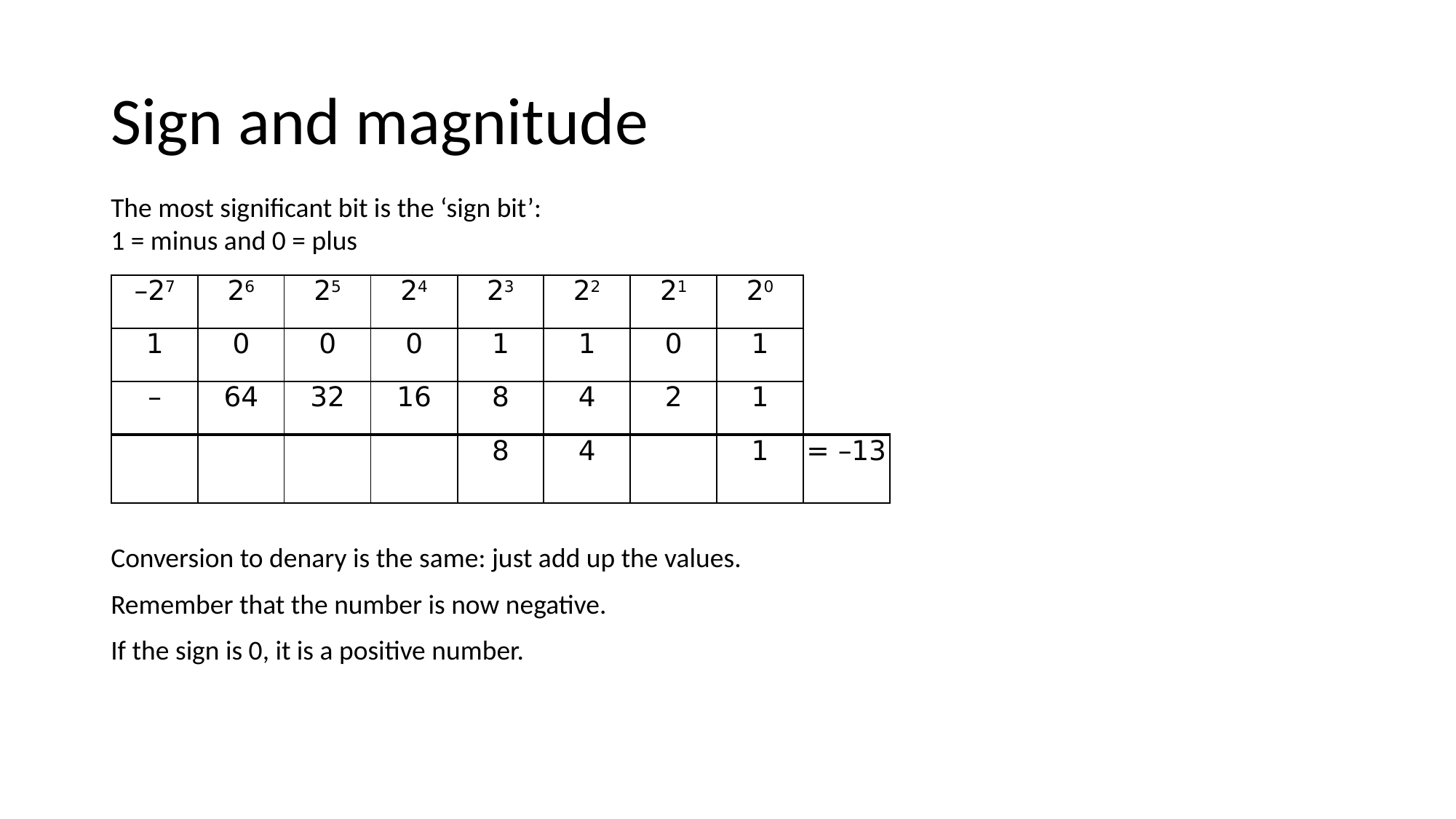

# Sign and magnitude
The most significant bit is the ‘sign bit’:
1 = minus and 0 = plus
| –27 | 26 | 25 | 24 | 23 | 22 | 21 | 20 |  |
| --- | --- | --- | --- | --- | --- | --- | --- | --- |
| 1 | 0 | 0 | 0 | 1 | 1 | 0 | 1 |  |
| – | 64 | 32 | 16 | 8 | 4 | 2 | 1 |  |
|  |  |  |  | 8 | 4 |  | 1 | = –13 |
Conversion to denary is the same: just add up the values.
Remember that the number is now negative.
If the sign is 0, it is a positive number.